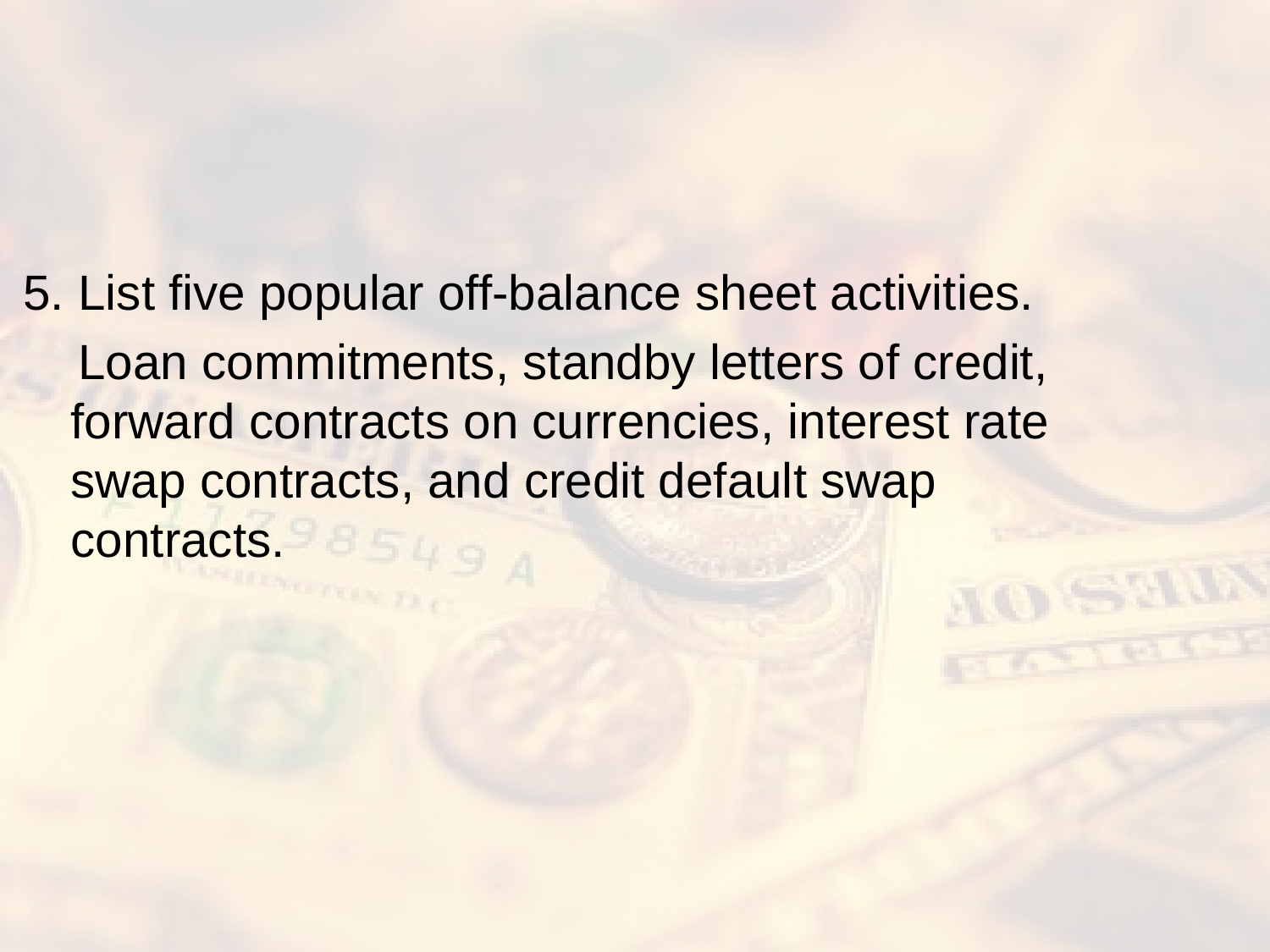

#

5. List five popular off-balance sheet activities.
    Loan commitments, standby letters of credit, forward contracts on currencies, interest rate swap contracts, and credit default swap contracts.